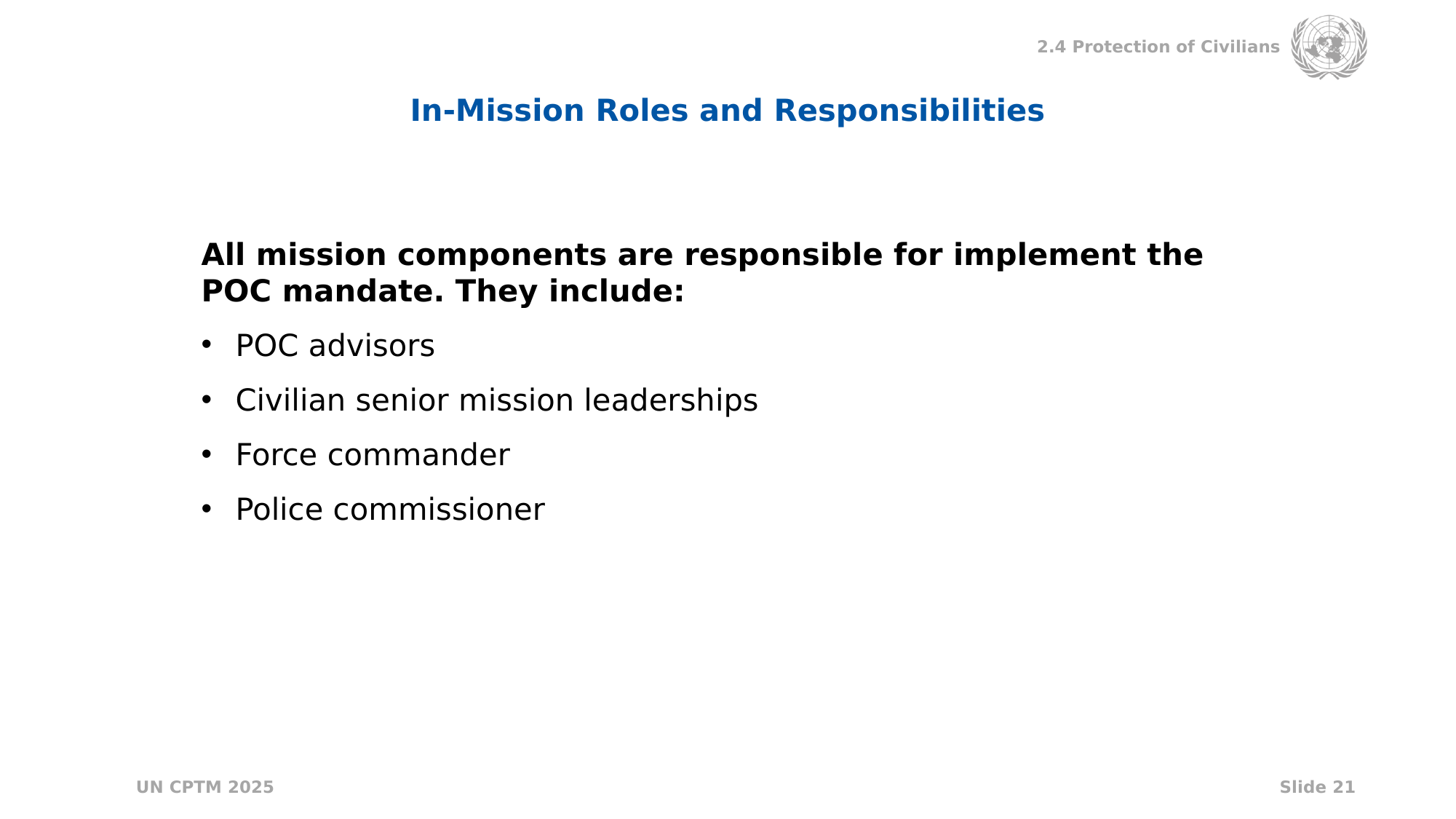

In-Mission Roles and Responsibilities
All mission components are responsible for implement the POC mandate. They include:
POC advisors
Civilian senior mission leaderships
Force commander
Police commissioner